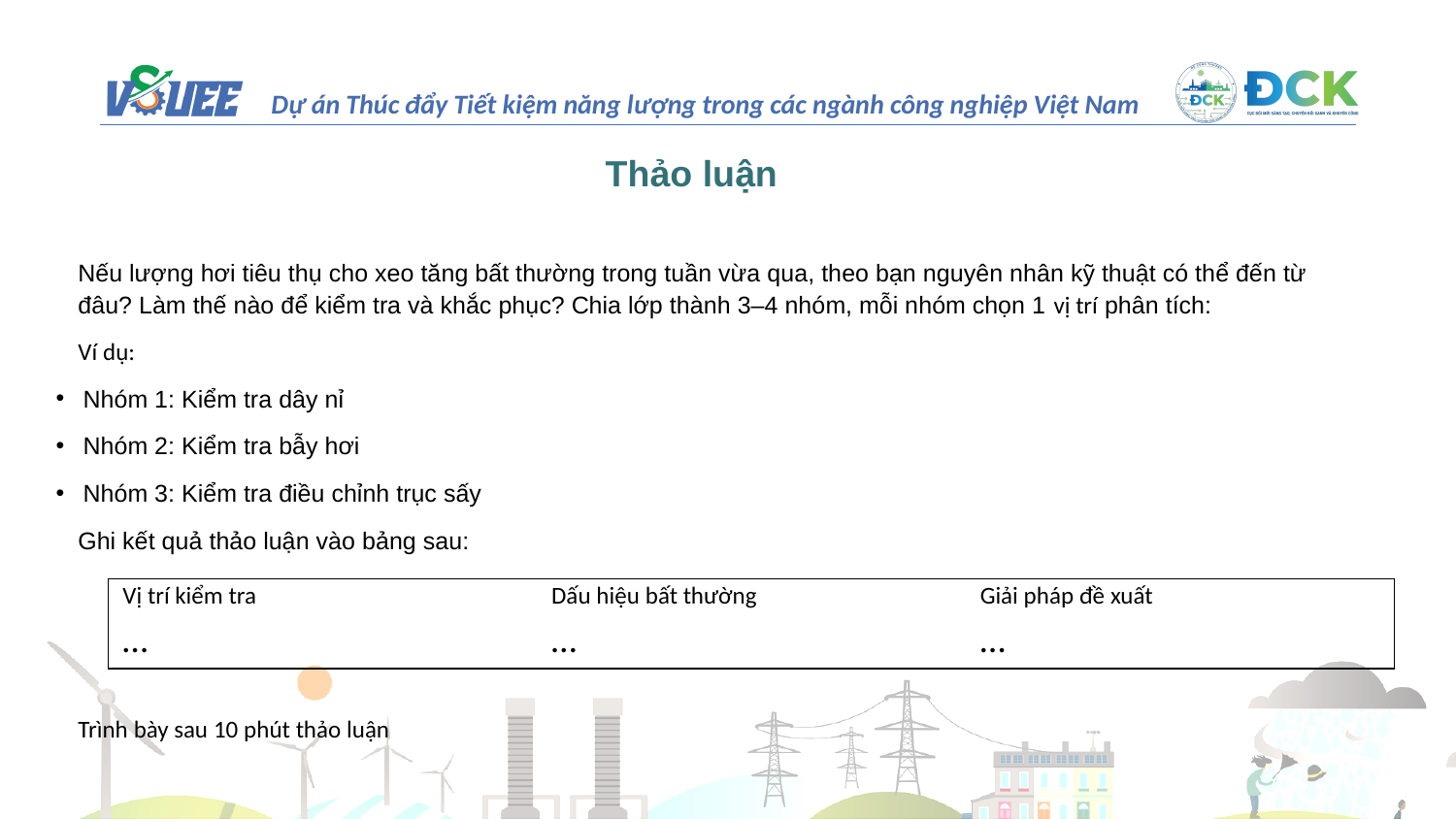

# Thảo luận
Nếu lượng hơi tiêu thụ cho xeo tăng bất thường trong tuần vừa qua, theo bạn nguyên nhân kỹ thuật có thể đến từ đâu? Làm thế nào để kiểm tra và khắc phục? Chia lớp thành 3–4 nhóm, mỗi nhóm chọn 1 vị trí phân tích:
Ví dụ:
Nhóm 1: Kiểm tra dây nỉ
Nhóm 2: Kiểm tra bẫy hơi
Nhóm 3: Kiểm tra điều chỉnh trục sấy
Ghi kết quả thảo luận vào bảng sau:

Trình bày sau 10 phút thảo luận
| Vị trí kiểm tra | Dấu hiệu bất thường | Giải pháp đề xuất |
| --- | --- | --- |
| … | … | … |